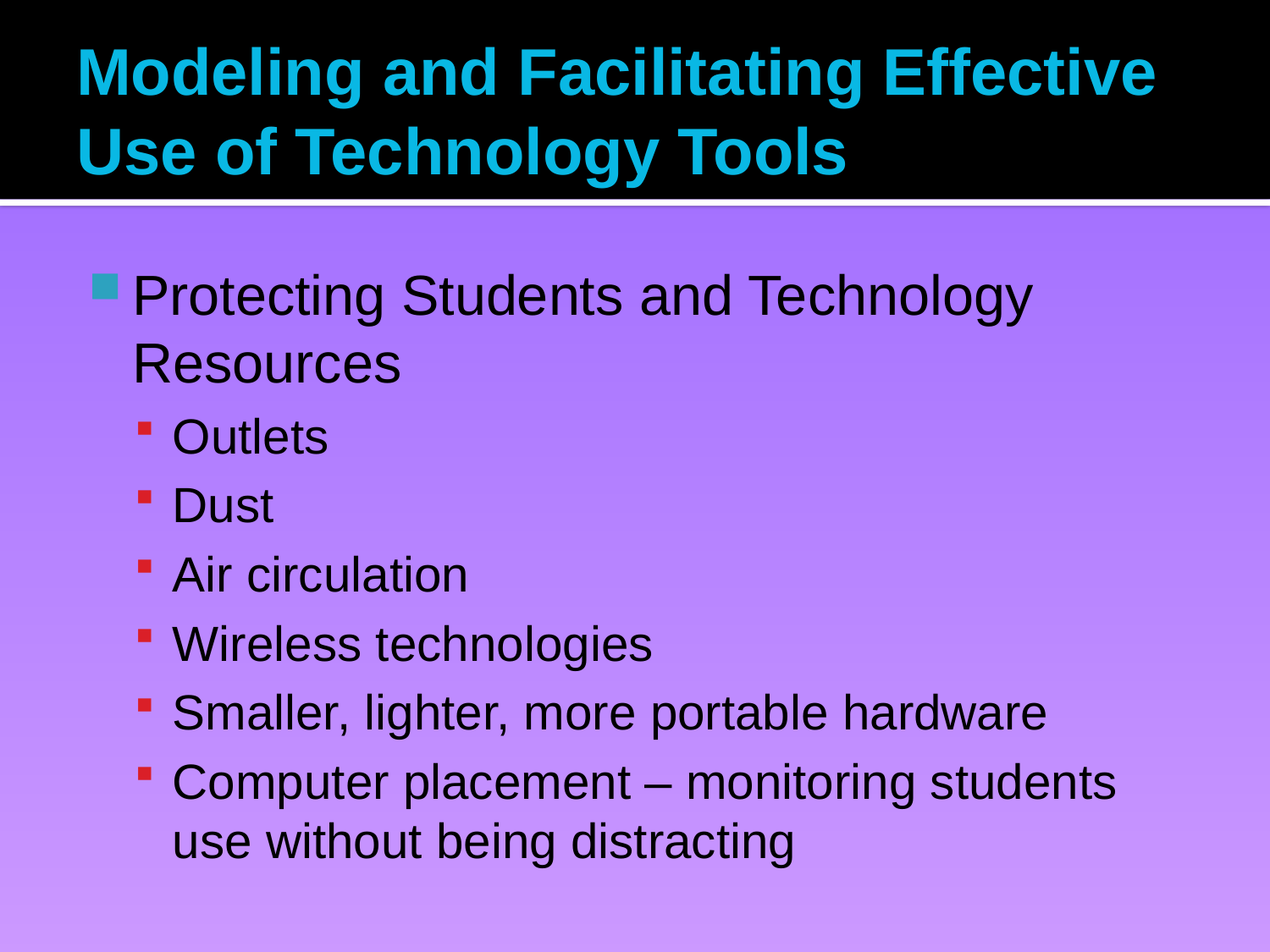

# Modeling and Facilitating Effective Use of Technology Tools
Protecting Students and Technology Resources
Outlets
Dust
Air circulation
Wireless technologies
Smaller, lighter, more portable hardware
Computer placement – monitoring students use without being distracting